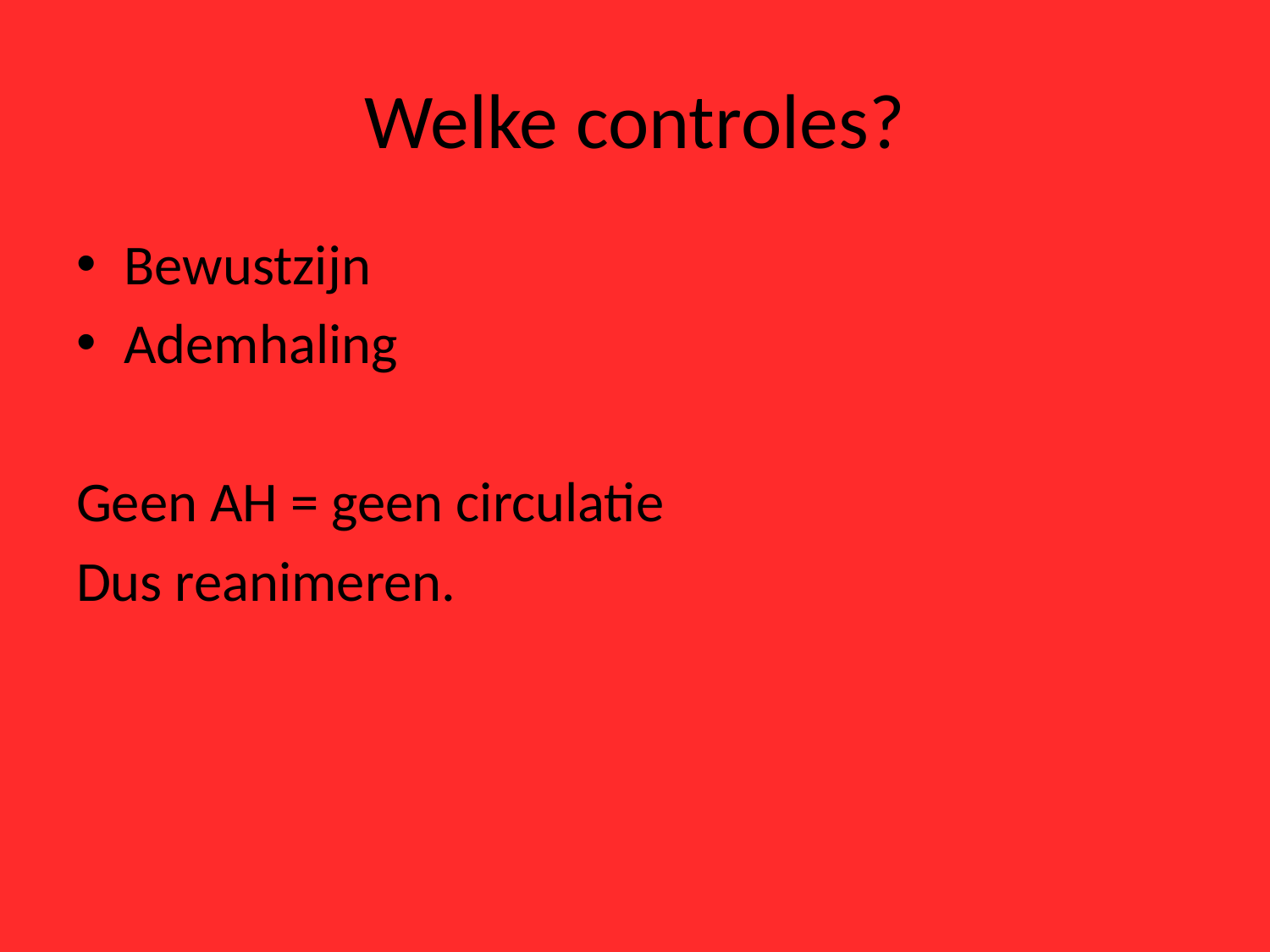

# Welke controles?
Bewustzijn
Ademhaling

Geen AH = geen circulatie
Dus reanimeren.